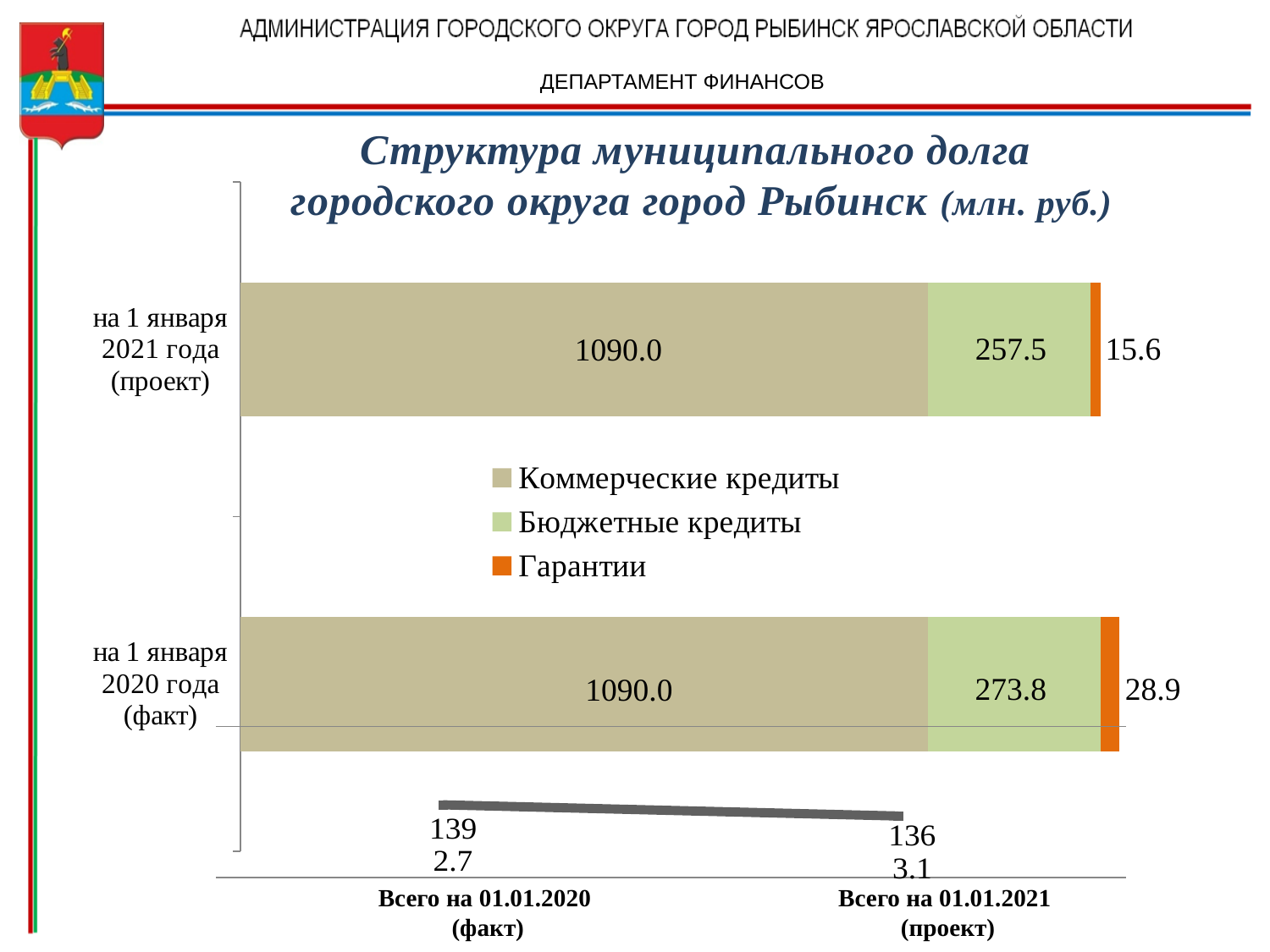

ДЕПАРТАМЕНТ ФИНАНСОВ
Структура муниципального долга
городского округа город Рыбинск (млн. руб.)

### Chart

| Category | Коммерческие кредиты | Бюджетные кредиты | Гарантии |
|---|---|---|---|
| на 1 января 2020 года (факт) | 1090.0 | 273.8 | 28.9 |
| на 1 января 2021 года (проект) | 1090.0 | 257.5 | 15.6 |

### Chart

| Category | Ряд 1 |
|---|---|
Всего на 01.01.2020
 (факт)
Всего на 01.01.2021
 (проект)